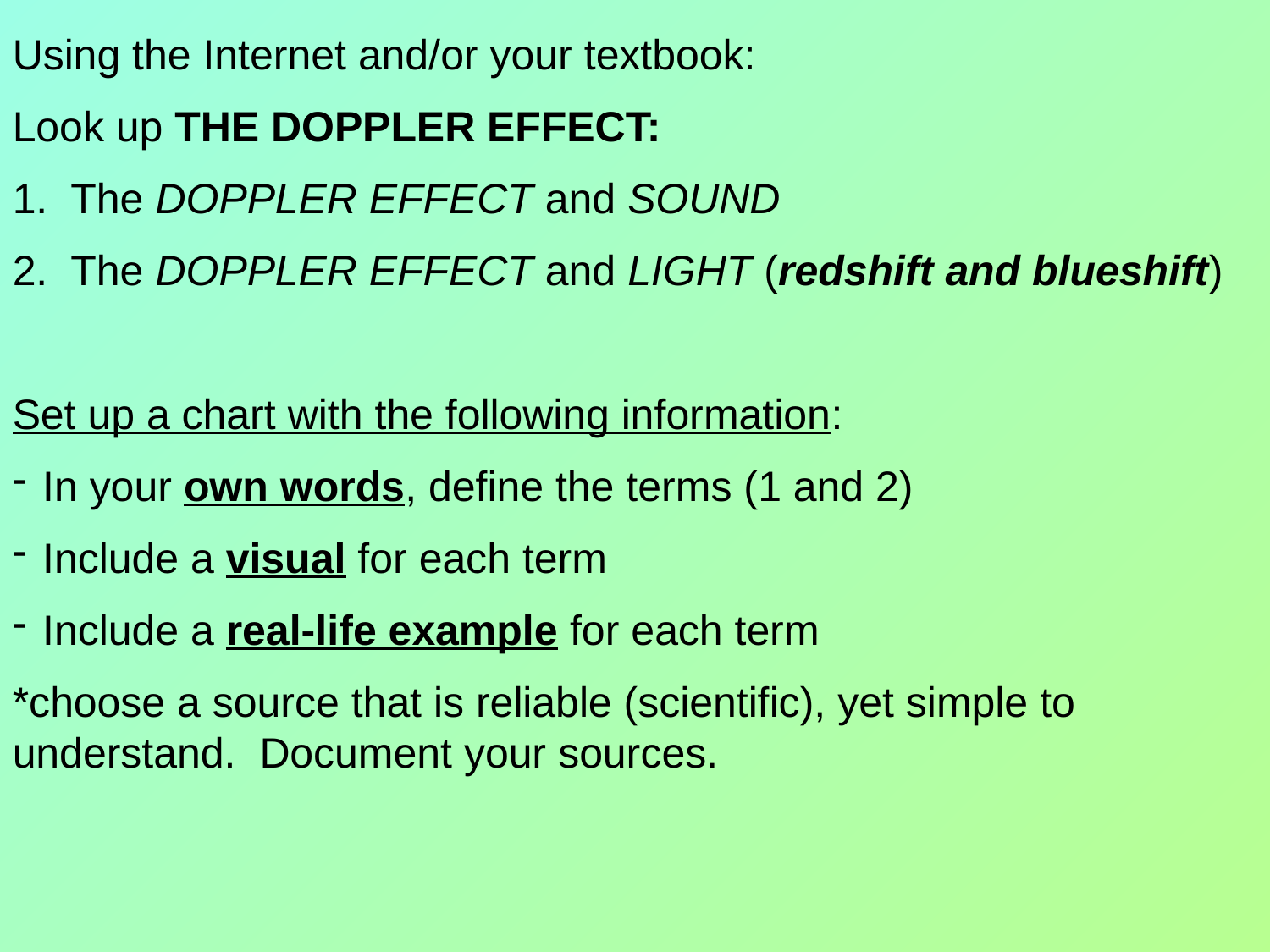

Using the Internet and/or your textbook:
Look up THE DOPPLER EFFECT:
1.  The DOPPLER EFFECT and SOUND
2.  The DOPPLER EFFECT and LIGHT (redshift and blueshift)
Set up a chart with the following information:
In your own words, define the terms (1 and 2)
Include a visual for each term
Include a real-life example for each term
*choose a source that is reliable (scientific), yet simple to understand.  Document your sources.